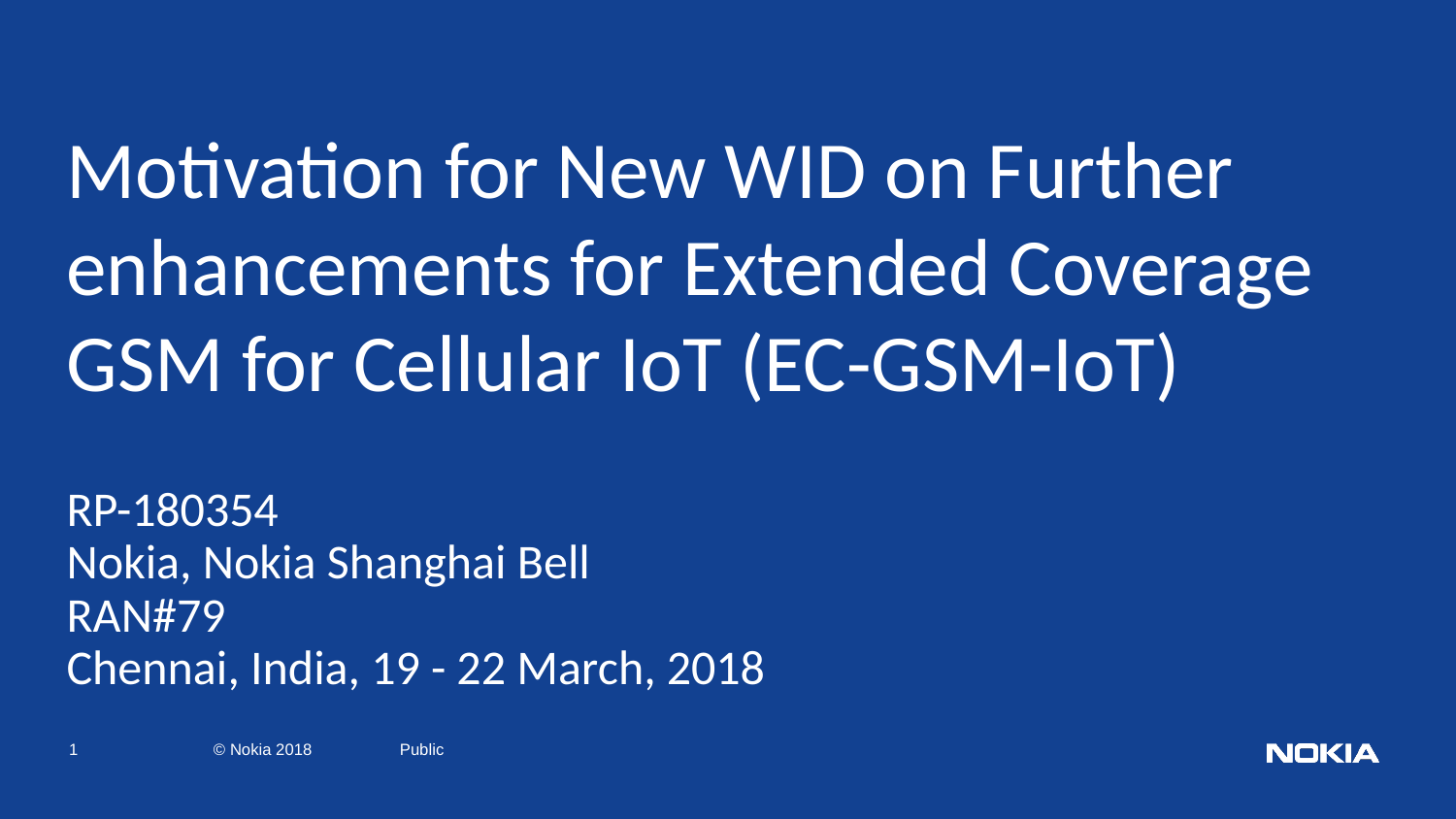

Motivation for New WID on Further enhancements for Extended Coverage GSM for Cellular IoT (EC-GSM-IoT)
RP-180354
Nokia, Nokia Shanghai Bell
RAN#79
Chennai, India, 19 - 22 March, 2018